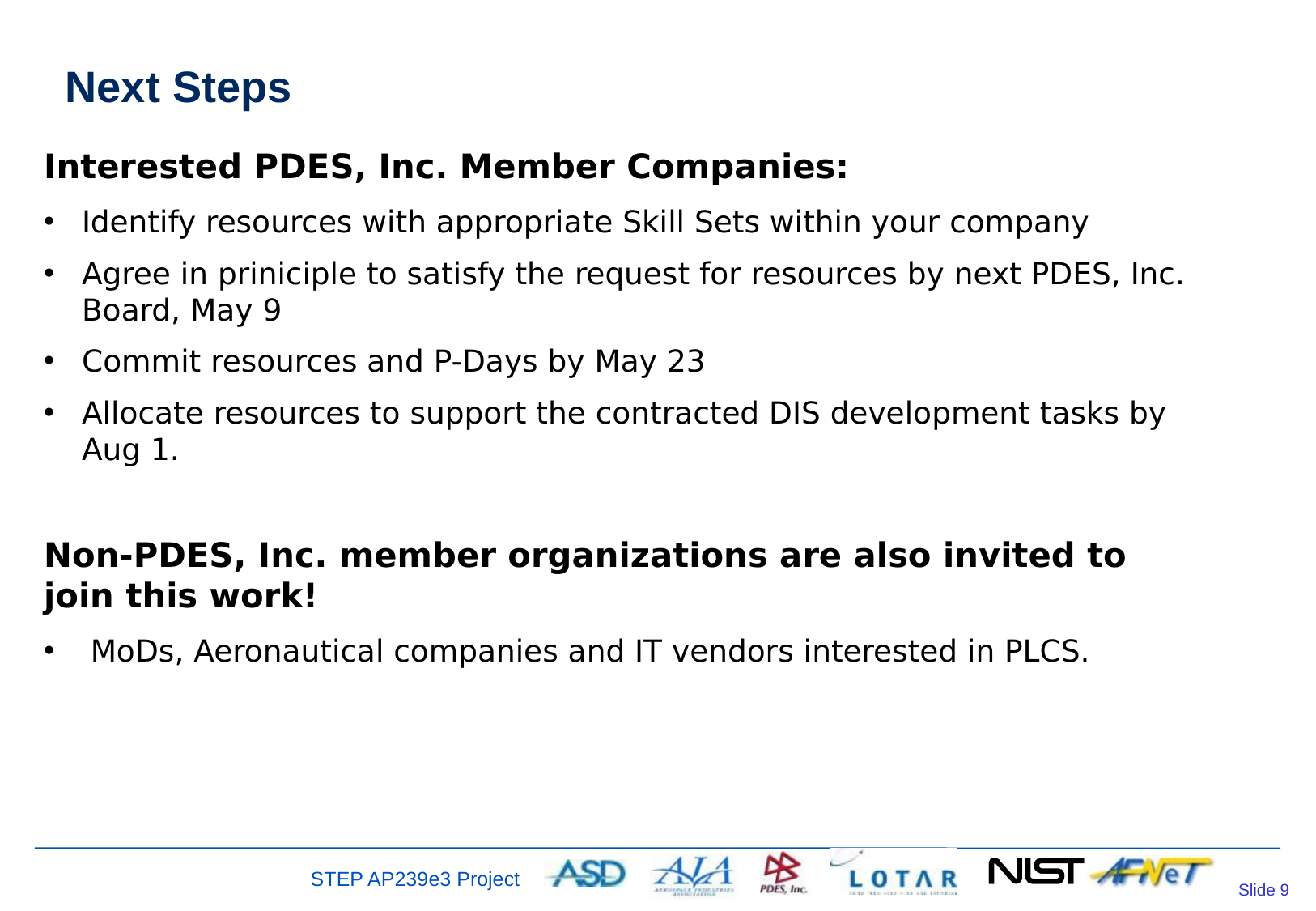

# Next Steps
Interested PDES, Inc. Member Companies:
Identify resources with appropriate Skill Sets within your company
Agree in priniciple to satisfy the request for resources by next PDES, Inc. Board, May 9
Commit resources and P-Days by May 23
Allocate resources to support the contracted DIS development tasks by Aug 1.

Non-PDES, Inc. member organizations are also invited to join this work!
MoDs, Aeronautical companies and IT vendors interested in PLCS.